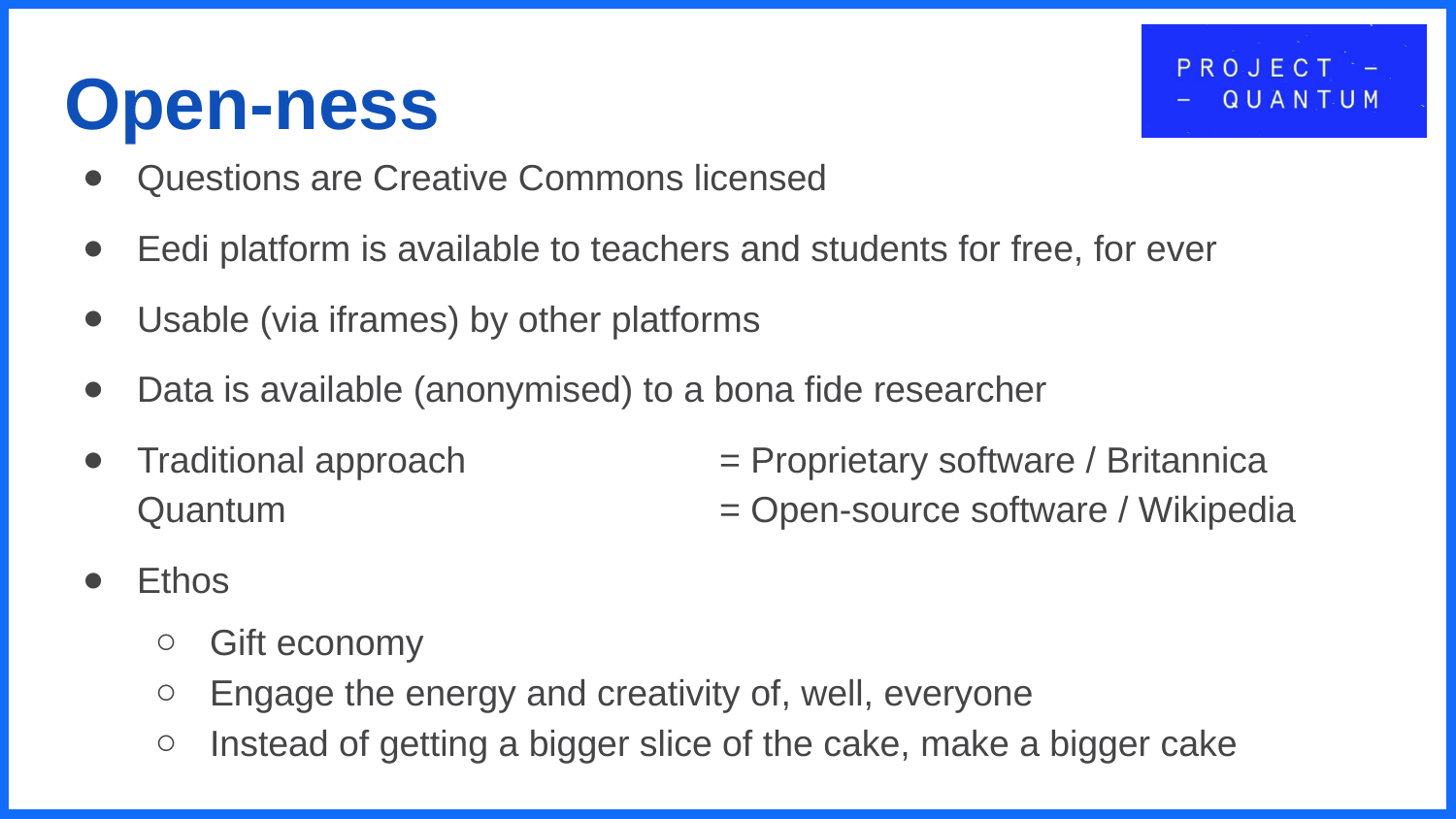

# Open-ness
Questions are Creative Commons licensed
Eedi platform is available to teachers and students for free, for ever
Usable (via iframes) by other platforms
Data is available (anonymised) to a bona fide researcher
Traditional approach 		= Proprietary software / Britannica
Quantum			= Open-source software / Wikipedia
Ethos
Gift economy
Engage the energy and creativity of, well, everyone
Instead of getting a bigger slice of the cake, make a bigger cake